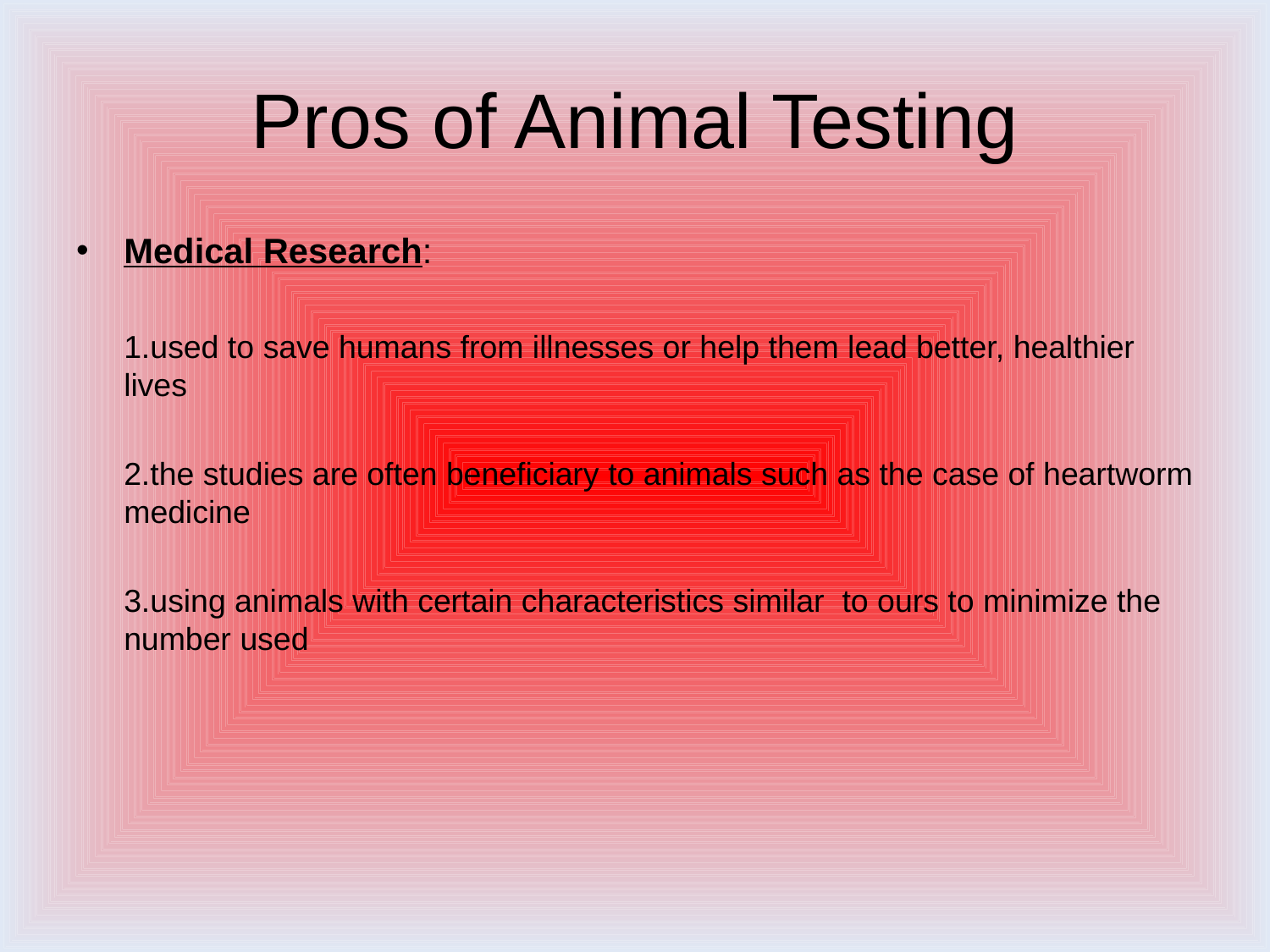

# Pros of Animal Testing
Medical Research:

	1.used to save humans from illnesses or help them lead better, healthier lives

	2.the studies are often beneficiary to animals such as the case of heartworm medicine

	3.using animals with certain characteristics similar  to ours to minimize the number used